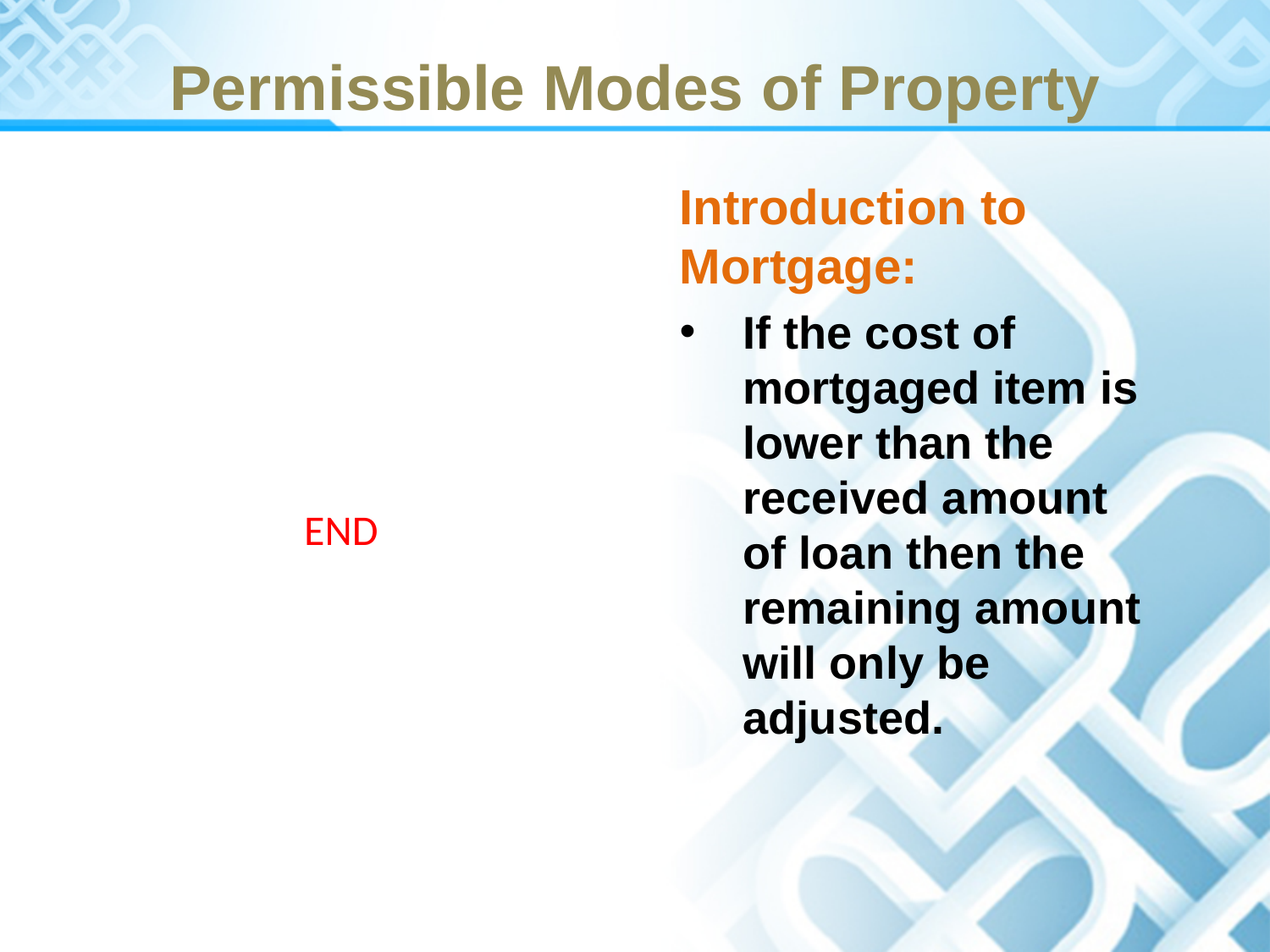

Permissible Modes of Property
Introduction to Mortgage:
If the cost of mortgaged item is lower than the received amount of loan then the remaining amount will only be adjusted.
END